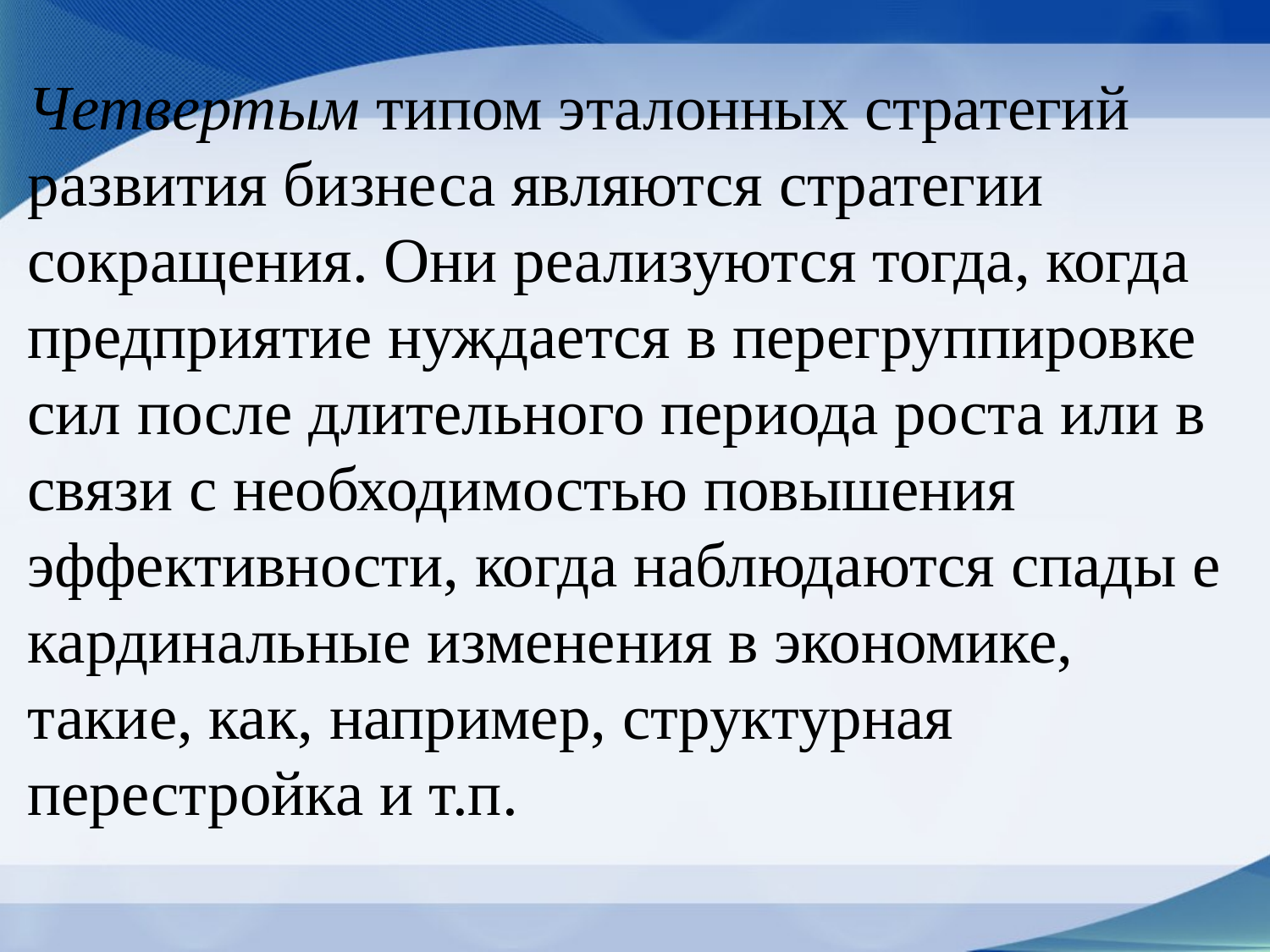

# Четвертым типом эталонных стратегий развития бизнеса являются стратегии сокращения. Они реализуются тогда, когда предприятие нуждается в перегруппировке сил после длительного периода роста или в связи с необходимостью повышения эффективности, когда наблюдаются спады e кардинальные изменения в экономике, такие, как, например, структурная перестройка и т.п.